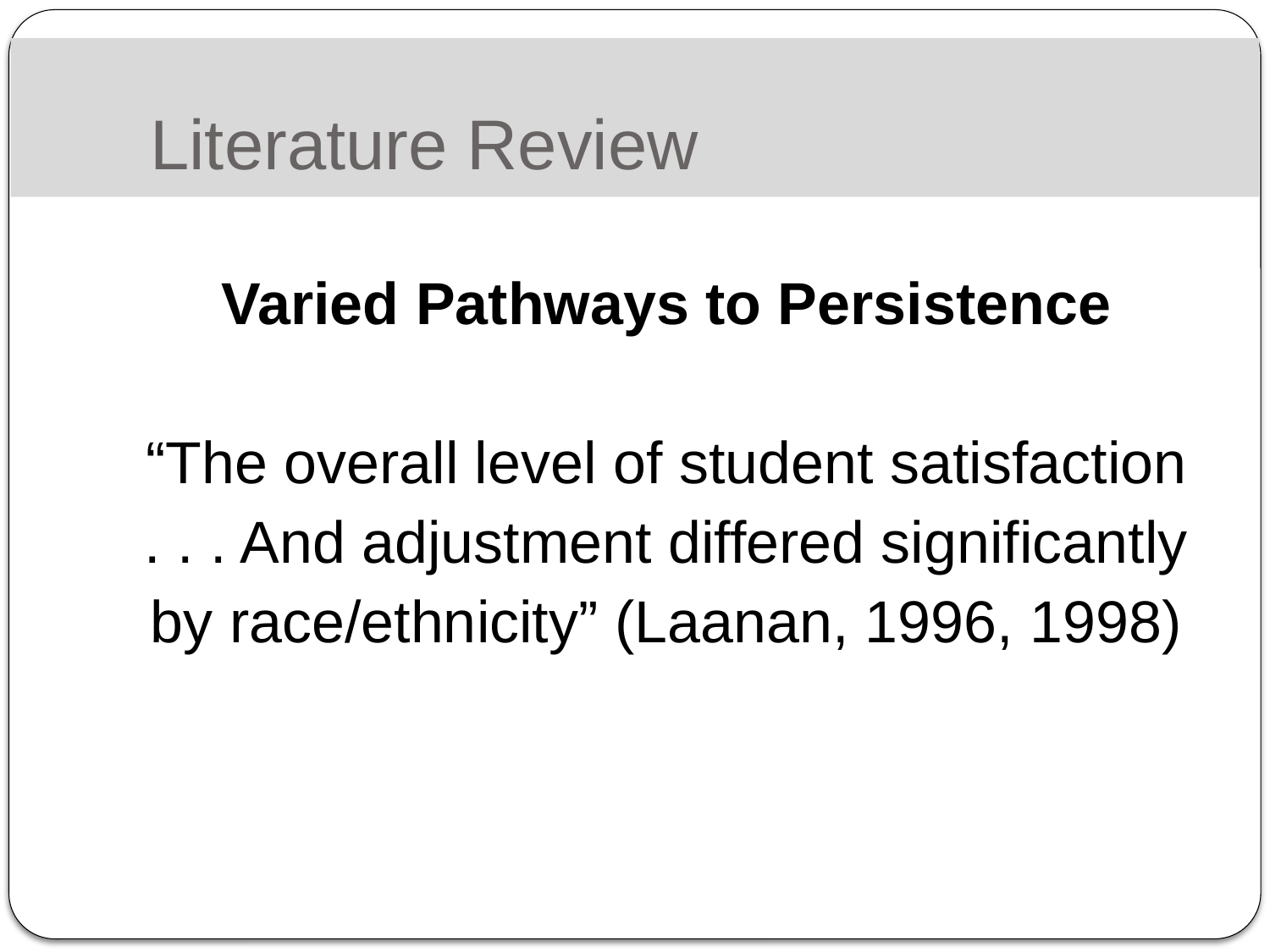

# Literature Review

Varied Pathways to Persistence

“The overall level of student satisfaction
. . . And adjustment differed significantly
by race/ethnicity” (Laanan, 1996, 1998)